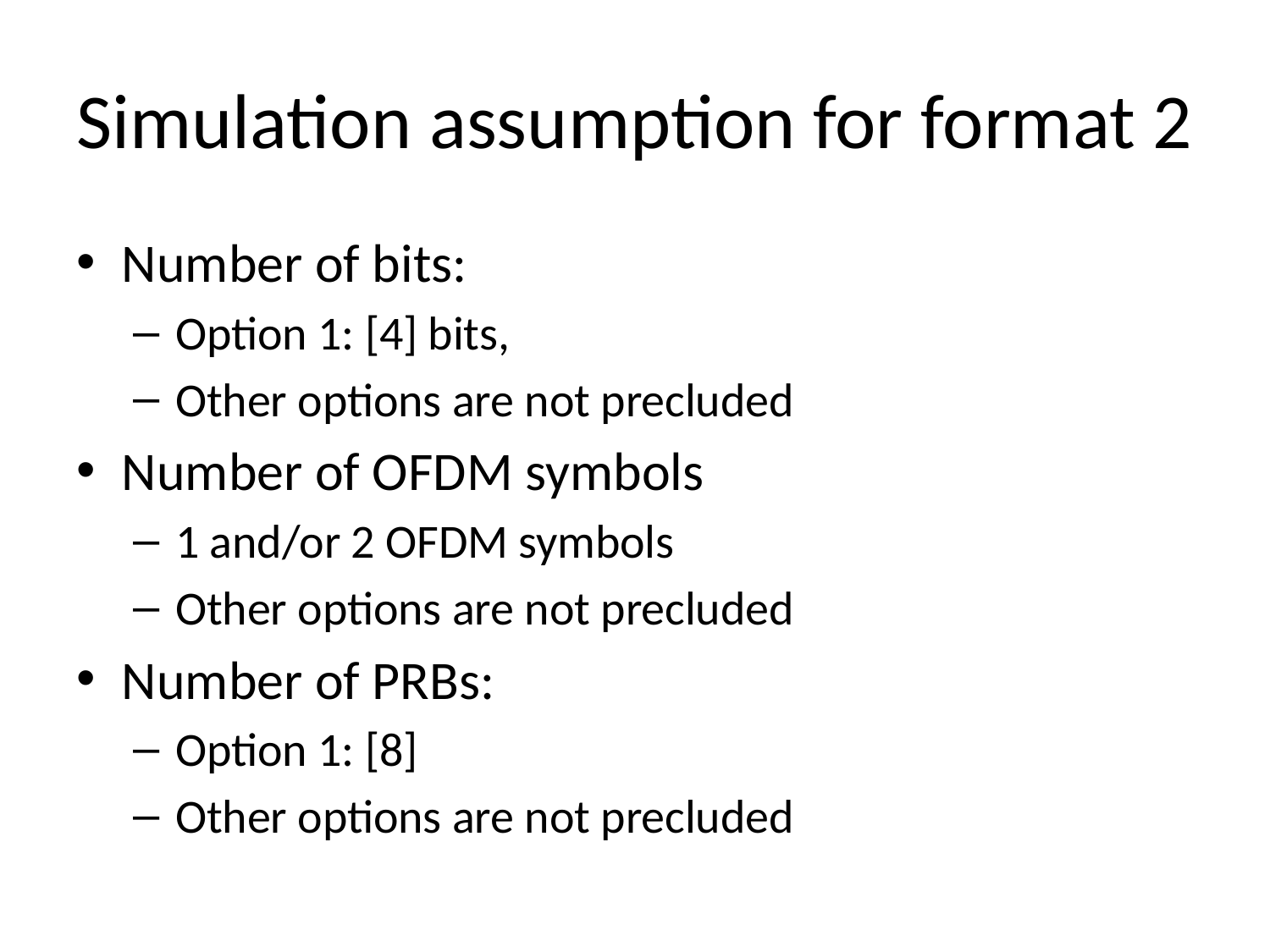

# Simulation assumption for format 2
Number of bits:
Option 1: [4] bits,
Other options are not precluded
Number of OFDM symbols
1 and/or 2 OFDM symbols
Other options are not precluded
Number of PRBs:
Option 1: [8]
Other options are not precluded